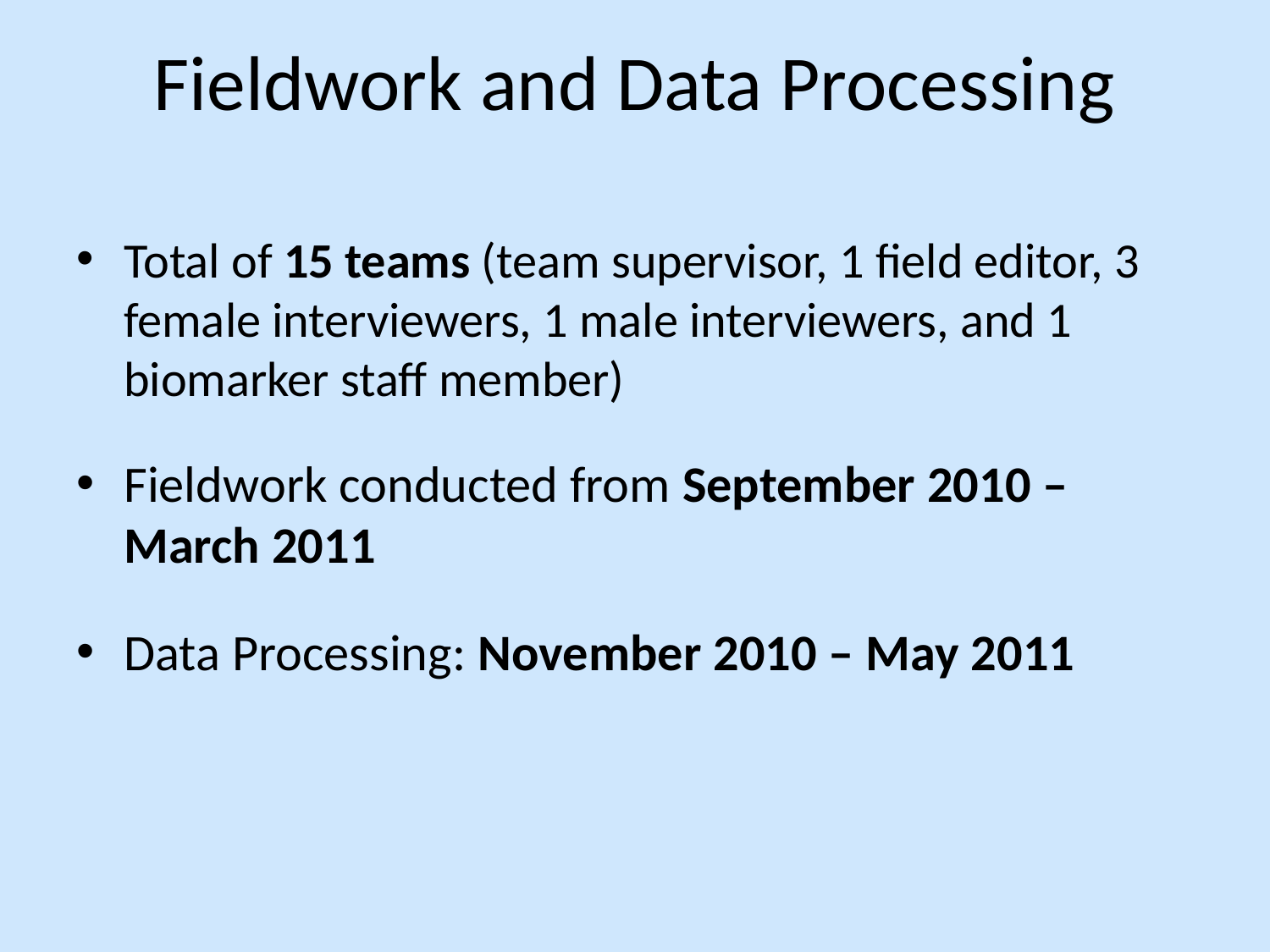

# Fieldwork and Data Processing
Total of 15 teams (team supervisor, 1 field editor, 3 female interviewers, 1 male interviewers, and 1 biomarker staff member)
Fieldwork conducted from September 2010 – March 2011
Data Processing: November 2010 – May 2011